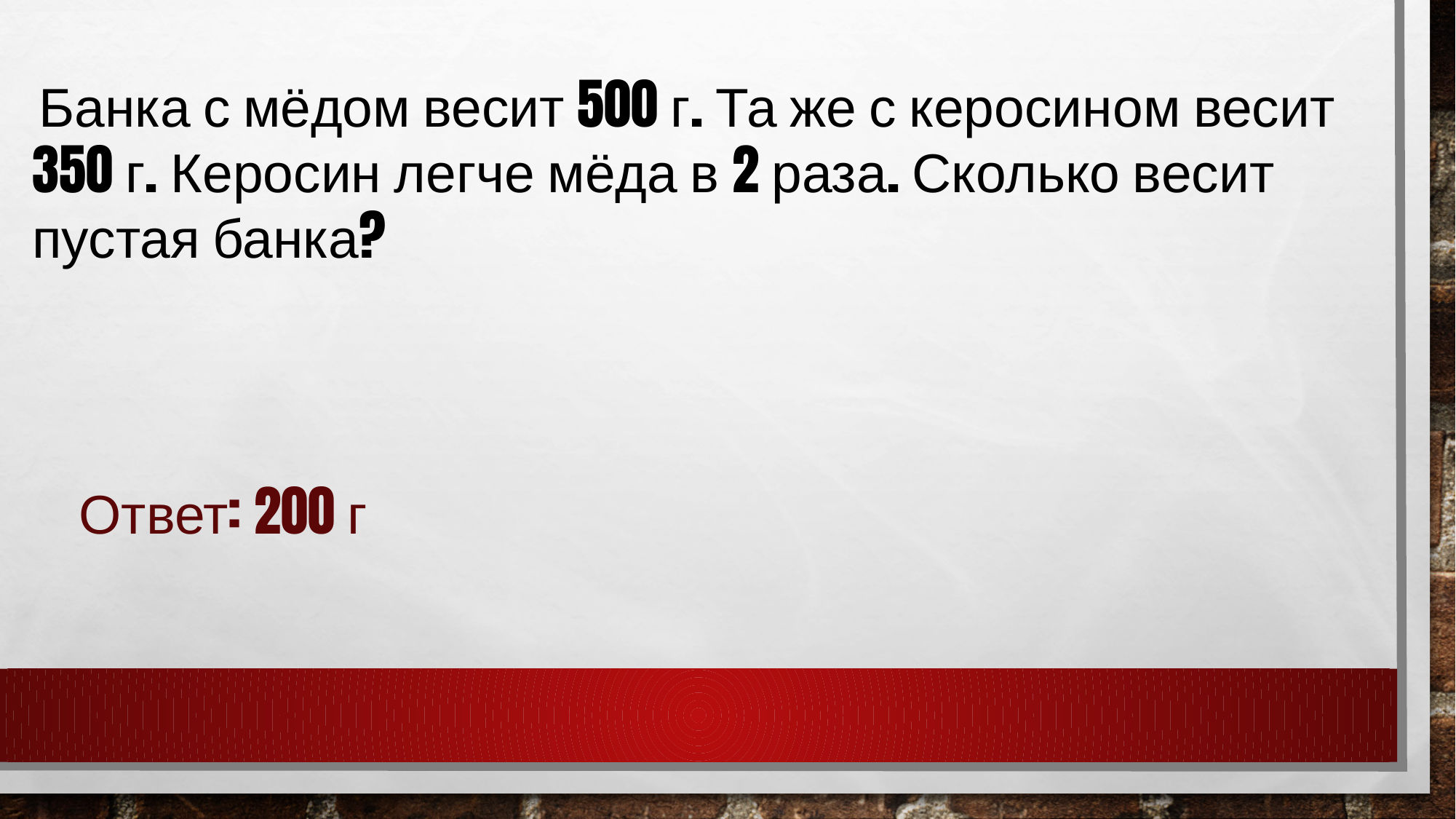

Банка с мёдом весит 500 г. Та же с керосином весит 350 г. Керосин легче мёда в 2 раза. Сколько весит пустая банка?
Ответ: 200 г